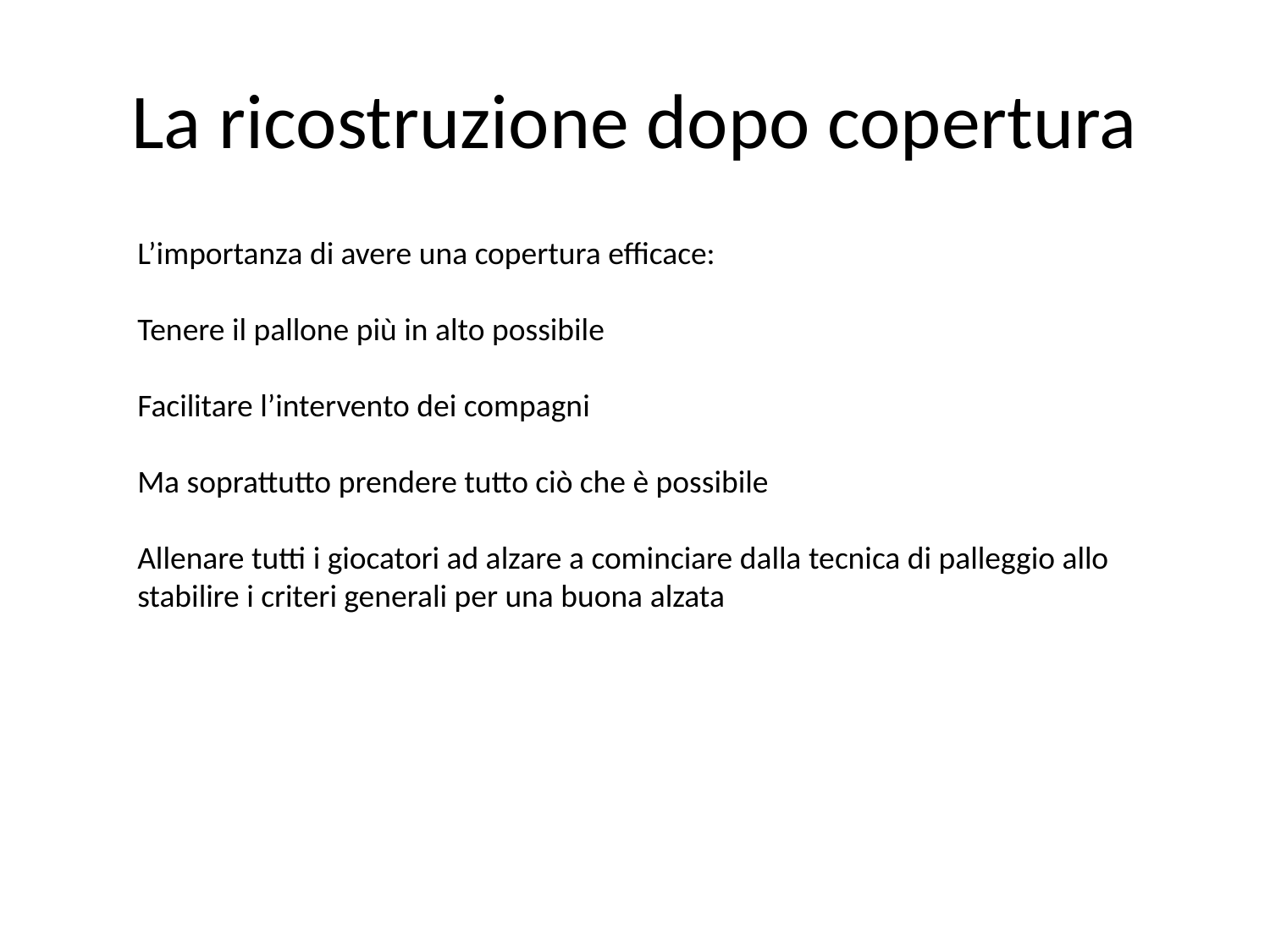

# La ricostruzione dopo copertura
L’importanza di avere una copertura efficace:

Tenere il pallone più in alto possibile

Facilitare l’intervento dei compagni

Ma soprattutto prendere tutto ciò che è possibile

Allenare tutti i giocatori ad alzare a cominciare dalla tecnica di palleggio allo stabilire i criteri generali per una buona alzata